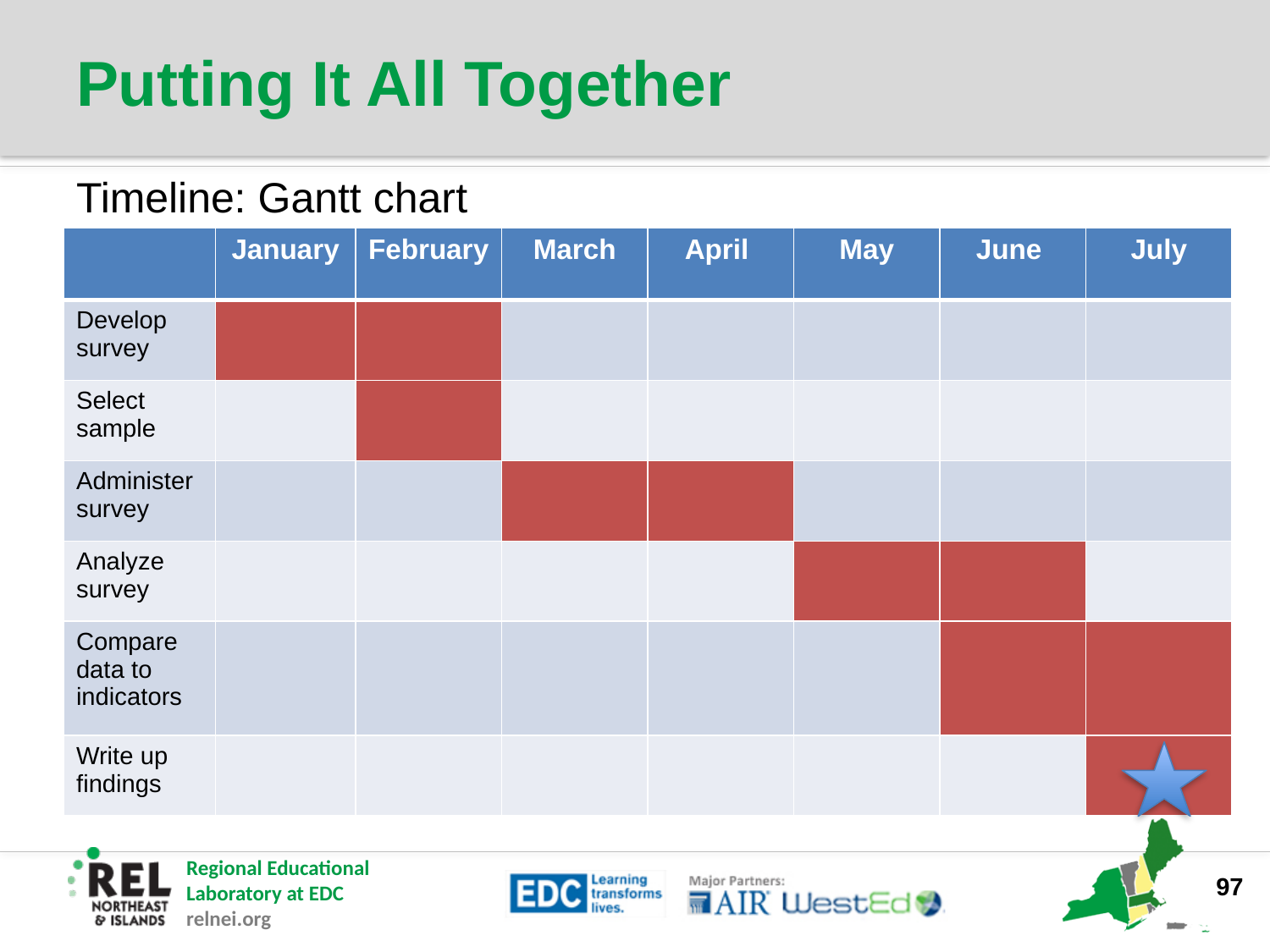

# Putting It All Together
Timeline: Gantt chart

|  | January | February | March | April | May | June | July |
| --- | --- | --- | --- | --- | --- | --- | --- |
| Develop survey |  |  |  |  |  |  |  |
| Select sample |  |  |  |  |  |  |  |
| Administer survey |  |  |  |  |  |  |  |
| Analyze survey |  |  |  |  |  |  |  |
| Compare data to indicators |  |  |  |  |  |  |  |
| Write up findings |  |  |  |  |  |  |  |

97